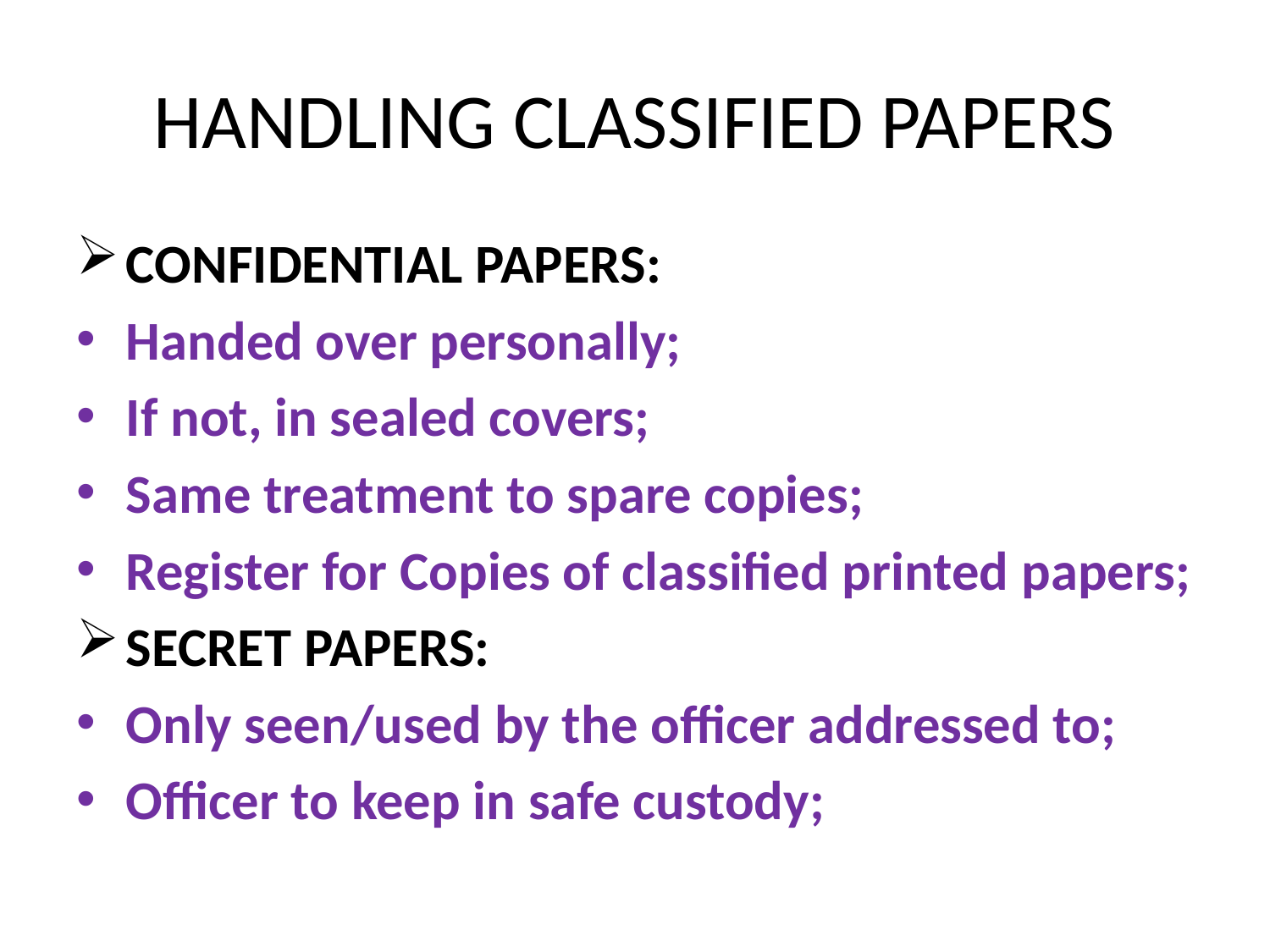

# HANDLING CLASSIFIED PAPERS
CONFIDENTIAL PAPERS:
Handed over personally;
If not, in sealed covers;
Same treatment to spare copies;
Register for Copies of classified printed papers;
SECRET PAPERS:
Only seen/used by the officer addressed to;
Officer to keep in safe custody;